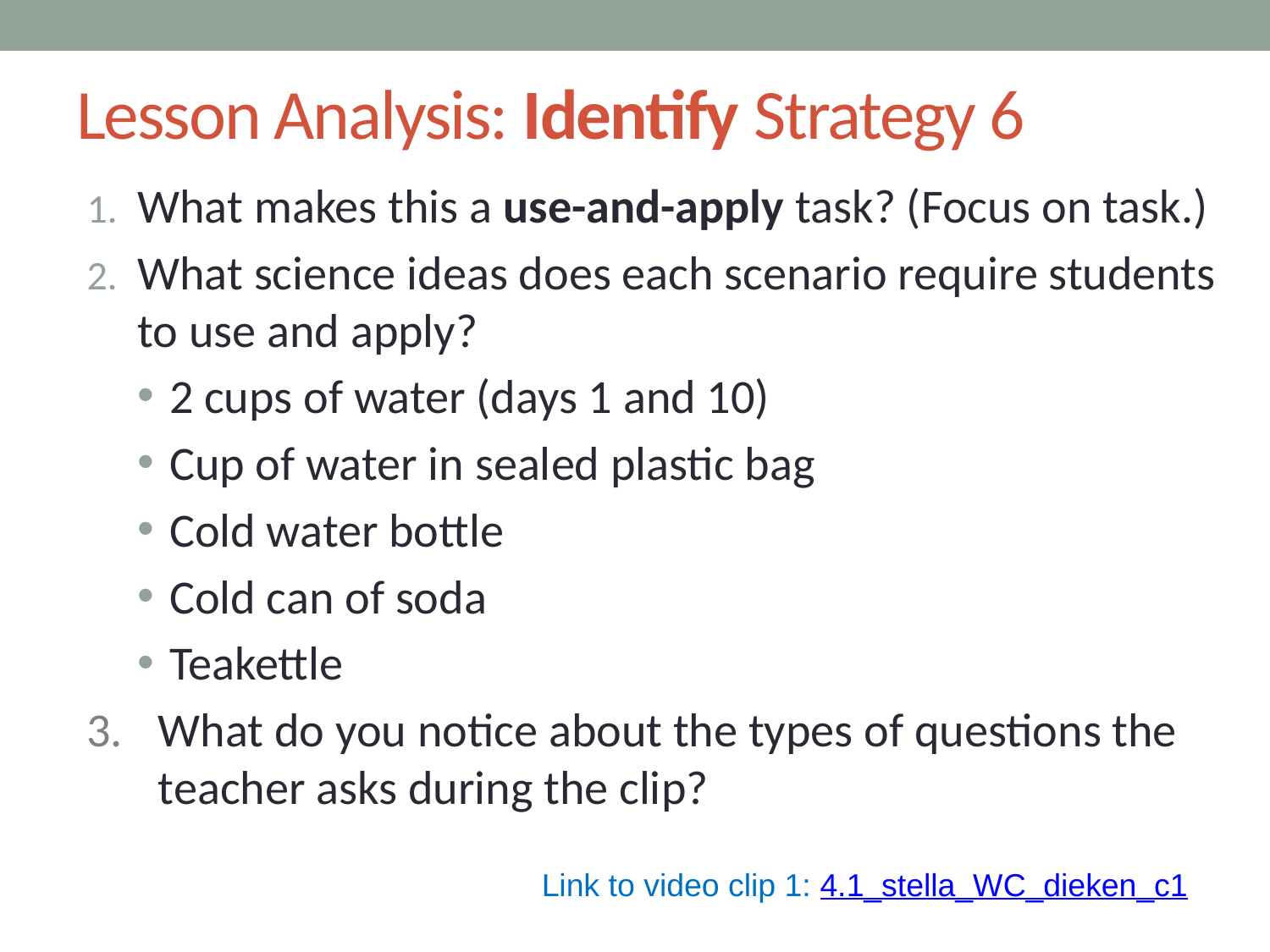

# Lesson Analysis: Identify Strategy 6
What makes this a use-and-apply task? (Focus on task.)
What science ideas does each scenario require students to use and apply?
2 cups of water (days 1 and 10)
Cup of water in sealed plastic bag
Cold water bottle
Cold can of soda
Teakettle
What do you notice about the types of questions the teacher asks during the clip?

Link to video clip 1: 4.1_stella_WC_dieken_c1